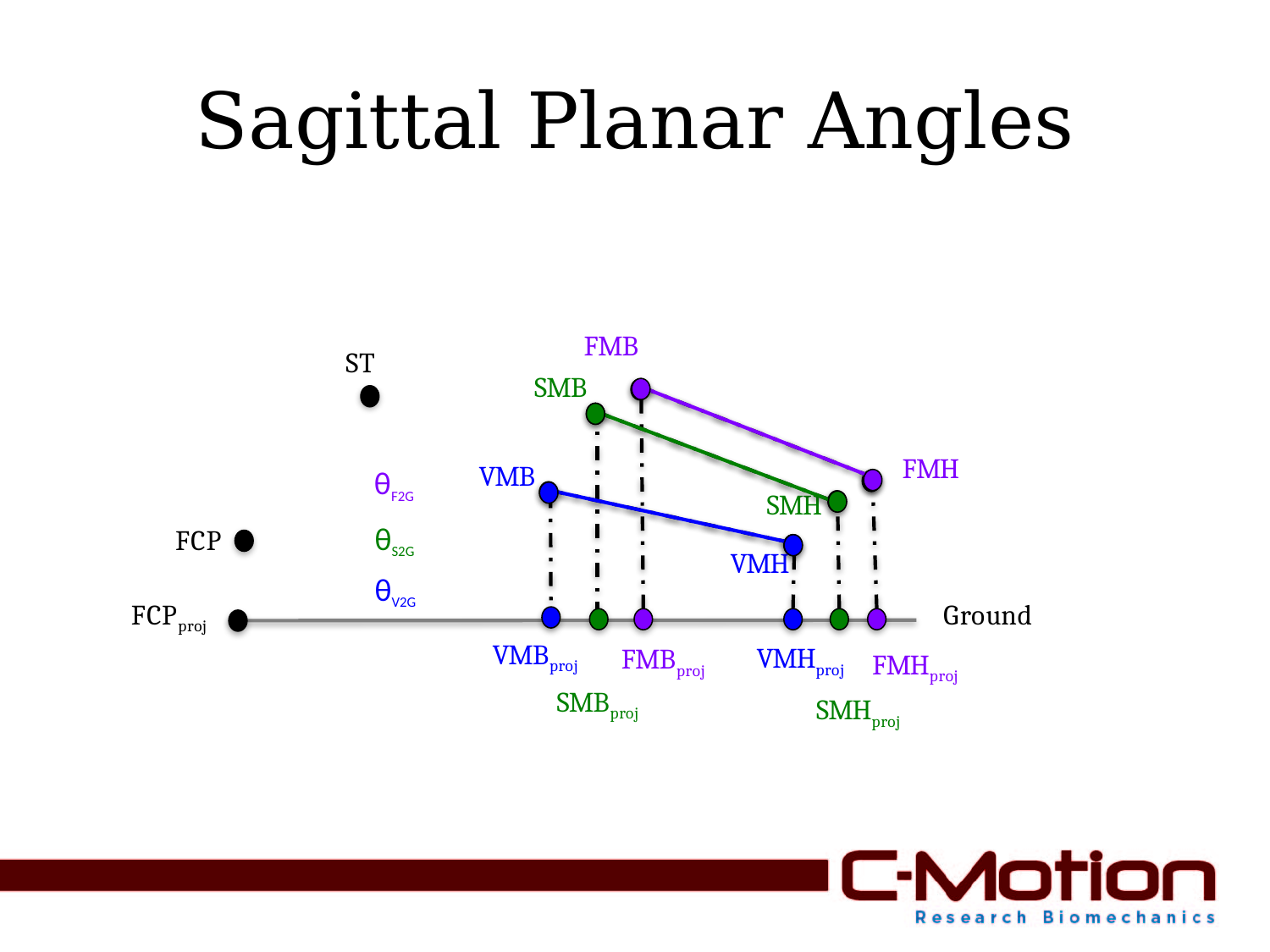

# Sagittal Planar Angles
FMB
SMB

FMH
VMB

SMH

VMH
Ground

ST

θF2G

θS2G
FCP

θV2G
FCPproj

VMBproj
VMHproj
FMBproj
FMHproj
SMBproj
SMHproj